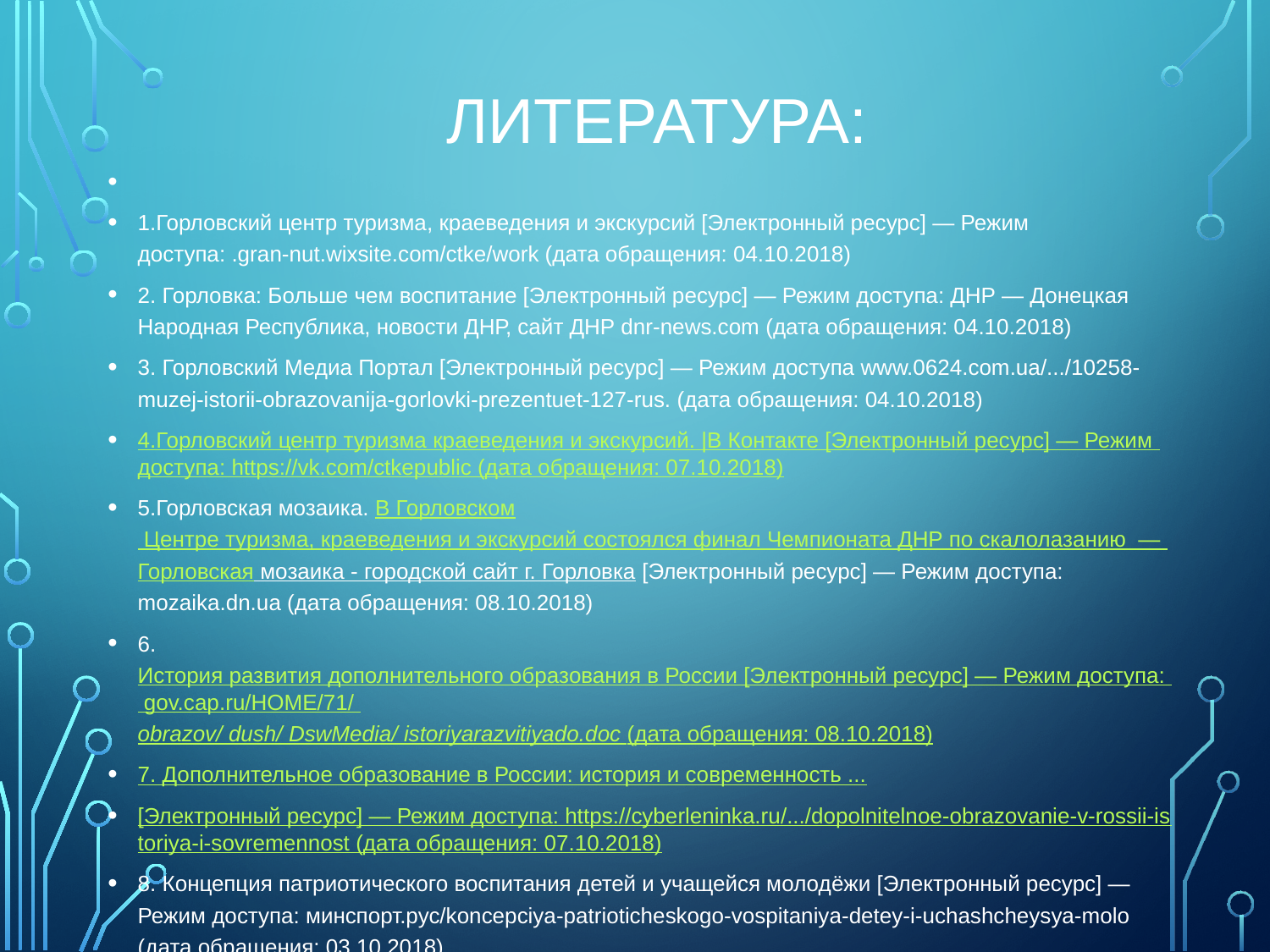

# Литература:

1.Горловский центр туризма, краеведения и экскурсий [Электронный ресурс] — Режим доступа: .gran-nut.wixsite.com/ctke/work (дата обращения: 04.10.2018)
2. Горловка: Больше чем воспитание [Электронный ресурс] — Режим доступа: ДНР — Донецкая Народная Республика, новости ДНР, сайт ДНР dnr-news.com (дата обращения: 04.10.2018)
3. Горловский Медиа Портал [Электронный ресурс] — Режим доступа www.0624.com.ua/.../10258-muzej-istorii-obrazovanija-gorlovki-prezentuet-127-rus. (дата обращения: 04.10.2018)
4.Горловский центр туризма краеведения и экскурсий. |В Контакте [Электронный ресурс] — Режим доступа: https://vk.com/ctkepublic (дата обращения: 07.10.2018)
5.Горловская мозаика. В Горловском Центре туризма, краеведения и экскурсий состоялся финал Чемпионата ДНР по скалолазанию  — Горловская мозаика - городской сайт г. Горловка [Электронный ресурс] — Режим доступа: mozaika.dn.ua (дата обращения: 08.10.2018)
6. История развития дополнительного образования в России [Электронный ресурс] — Режим доступа:  gov.cap.ru/HOME/71/ obrazov/ dush/ DswMedia/ istoriyarazvitiyado.doc (дата обращения: 08.10.2018)
7. Дополнительное образование в России: история и современность ...
[Электронный ресурс] — Режим доступа: https://cyberleninka.ru/.../dopolnitelnoe-obrazovanie-v-rossii-istoriya-i-sovremennost (дата обращения: 07.10.2018)
8. Концепция патриотического воспитания детей и учащейся молодёжи [Электронный ресурс] — Режим доступа: минспорт.рус/koncepciya-patrioticheskogo-vospitaniya-detey-i-uchashcheysya-molo (дата обращения: 03.10.2018)